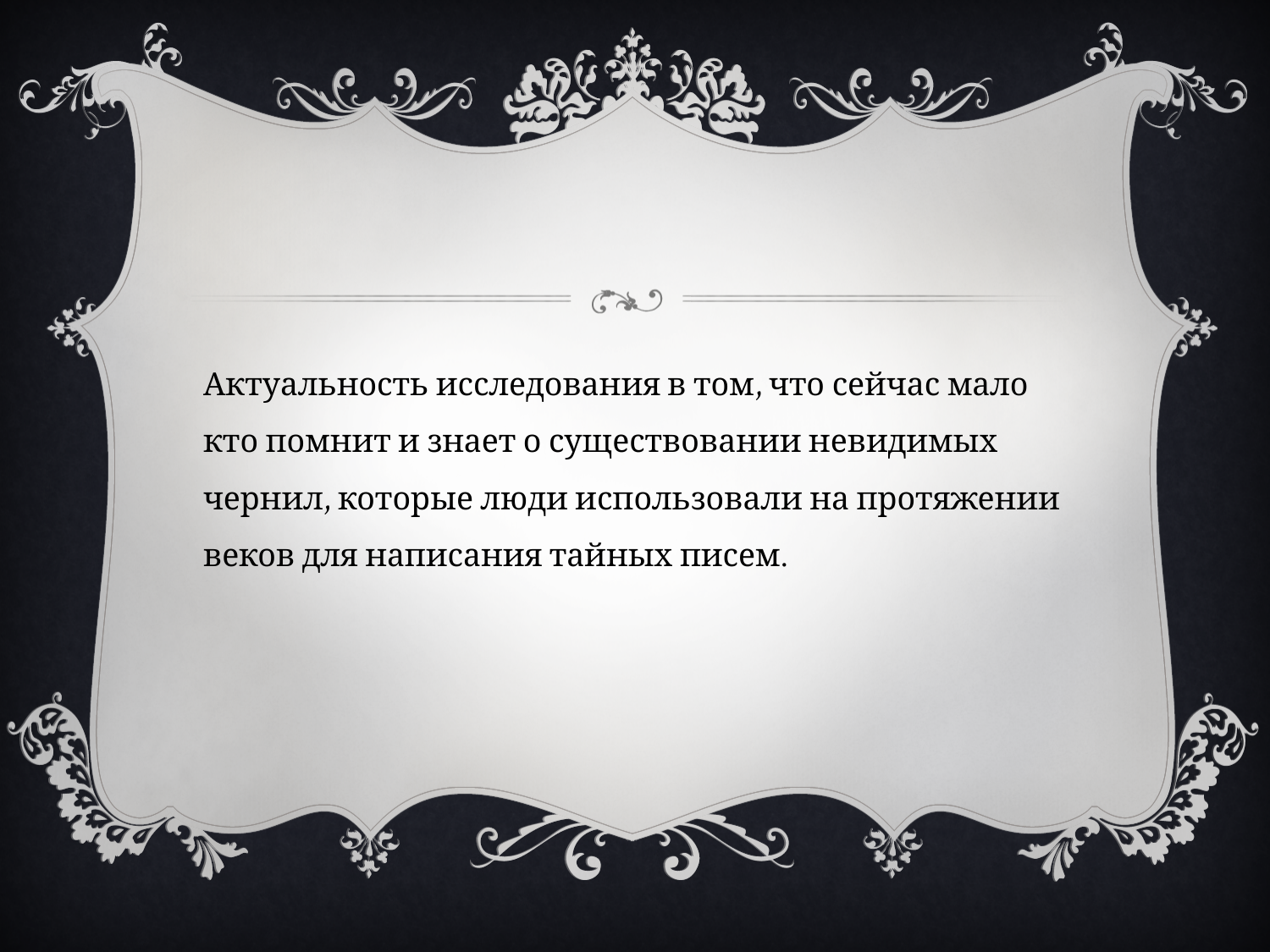

#
Актуальность исследования в том, что сейчас мало кто помнит и знает о существовании невидимых чернил, которые люди использовали на протяжении веков для написания тайных писем.